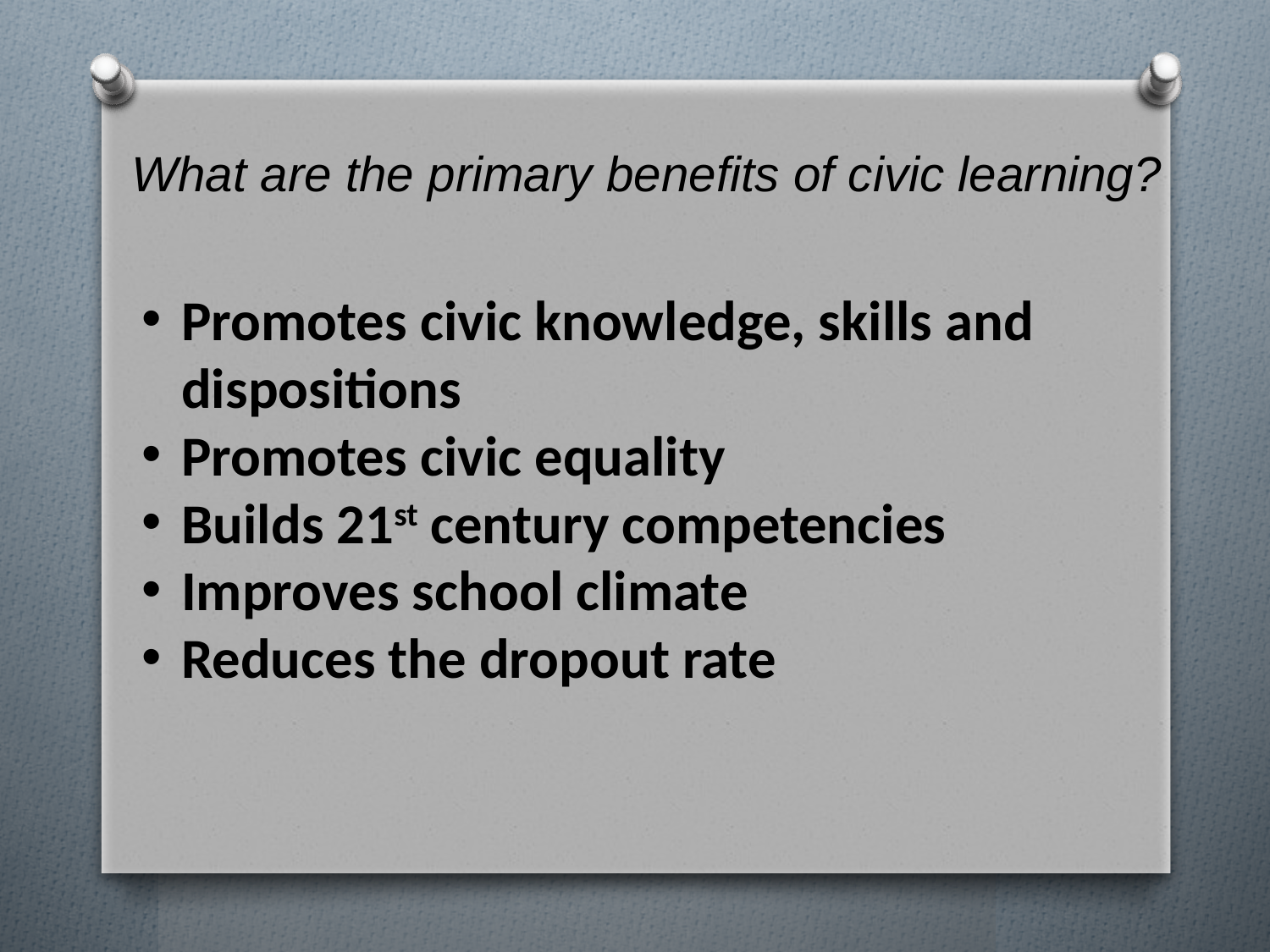

What are the primary benefits of civic learning?

Promotes civic knowledge, skills and dispositions
Promotes civic equality
Builds 21st century competencies
Improves school climate
Reduces the dropout rate